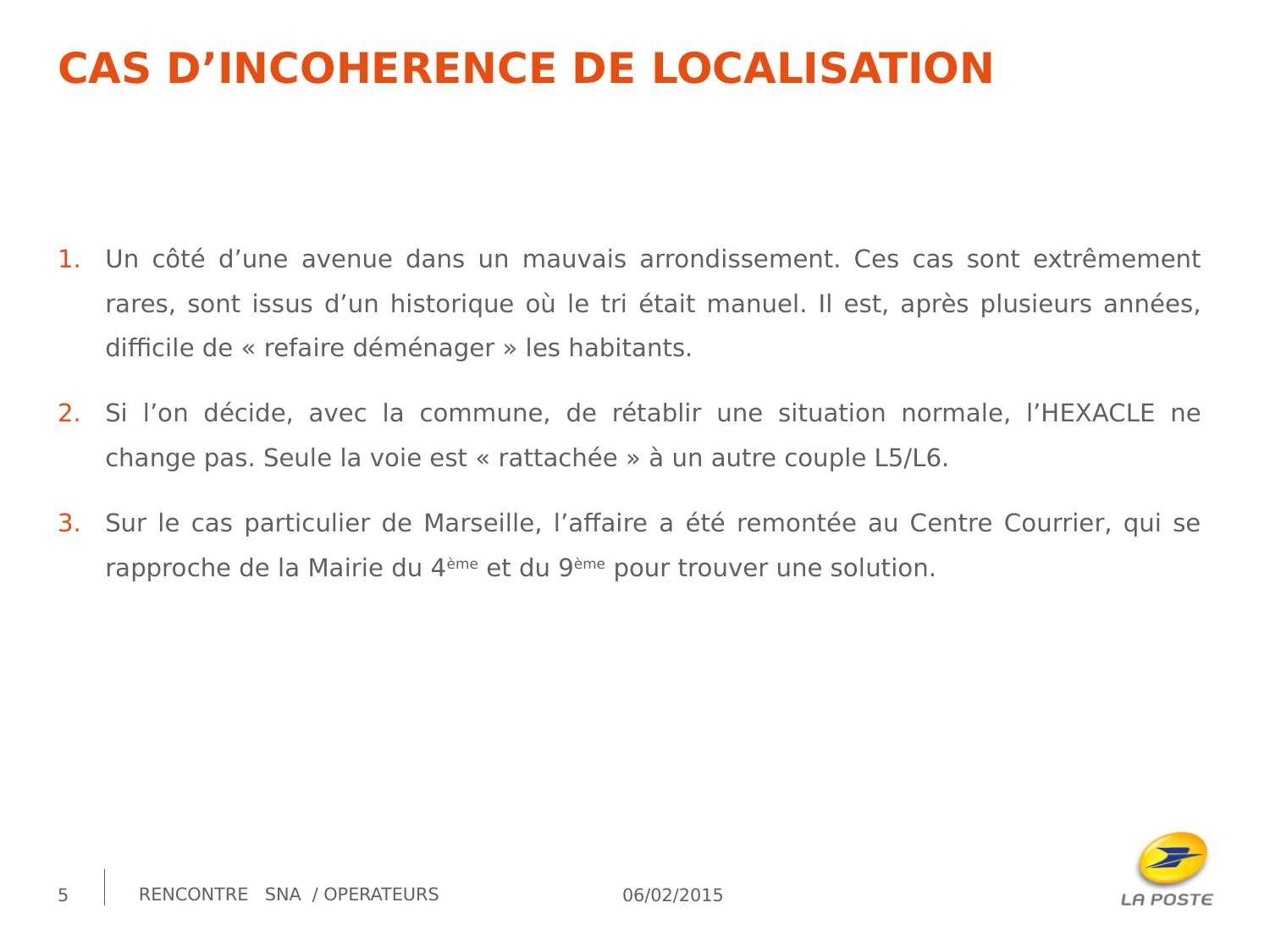

# CAS d’INCOHERENCE DE LOCALISATION
Un côté d’une avenue dans un mauvais arrondissement. Ces cas sont extrêmement rares, sont issus d’un historique où le tri était manuel. Il est, après plusieurs années, difficile de « refaire déménager » les habitants.
Si l’on décide, avec la commune, de rétablir une situation normale, l’HEXACLE ne change pas. Seule la voie est « rattachée » à un autre couple L5/L6.
Sur le cas particulier de Marseille, l’affaire a été remontée au Centre Courrier, qui se rapproche de la Mairie du 4ème et du 9ème pour trouver une solution.

Rencontre   sna  / operateurs
5
06/02/2015